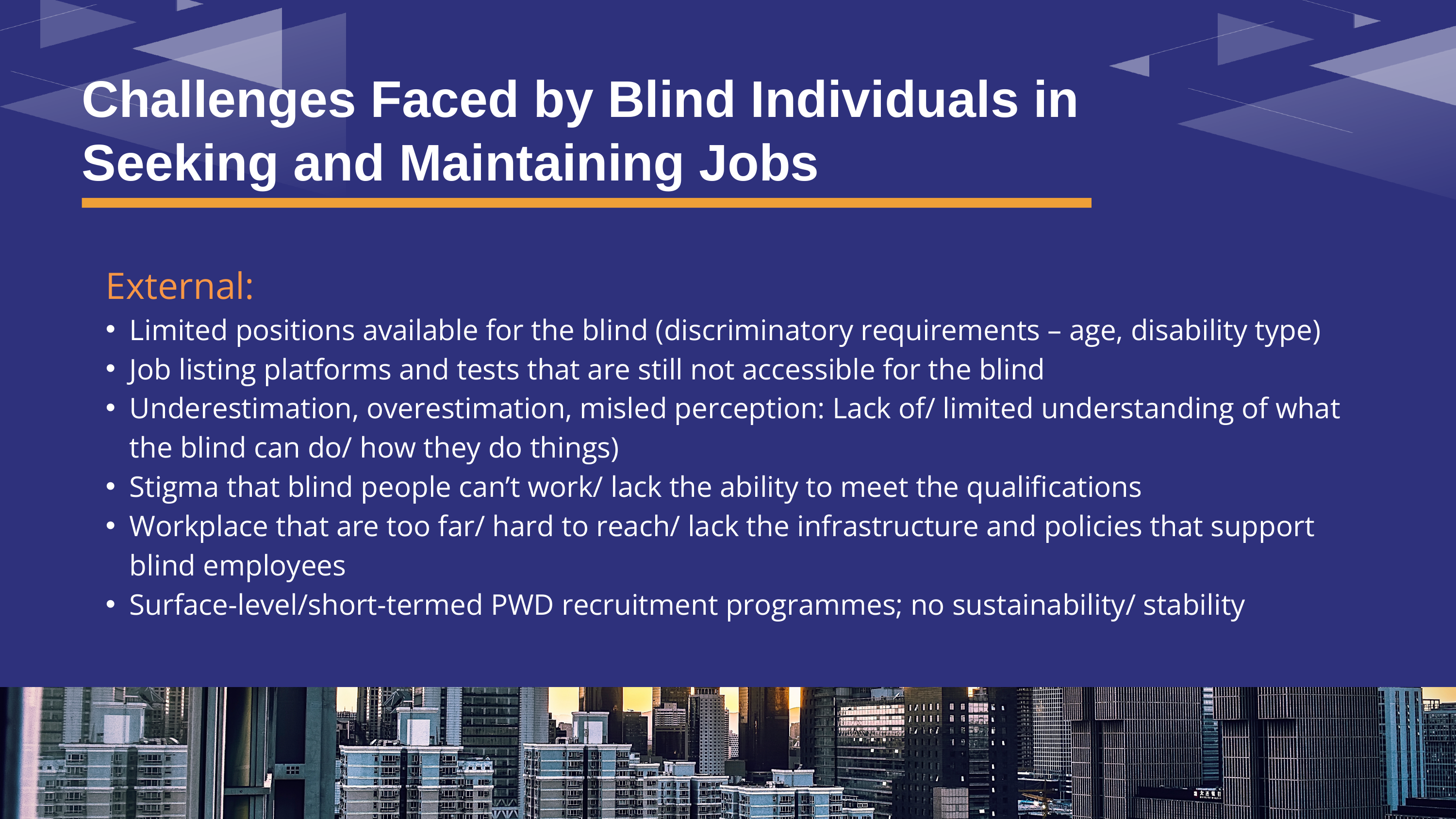

Challenges Faced by Blind Individuals in Seeking and Maintaining Jobs

External:
Limited positions available for the blind (discriminatory requirements – age, disability type)
Job listing platforms and tests that are still not accessible for the blind
Underestimation, overestimation, misled perception: Lack of/ limited understanding of what the blind can do/ how they do things)
Stigma that blind people can’t work/ lack the ability to meet the qualifications
Workplace that are too far/ hard to reach/ lack the infrastructure and policies that support blind employees
Surface-level/short-termed PWD recruitment programmes; no sustainability/ stability